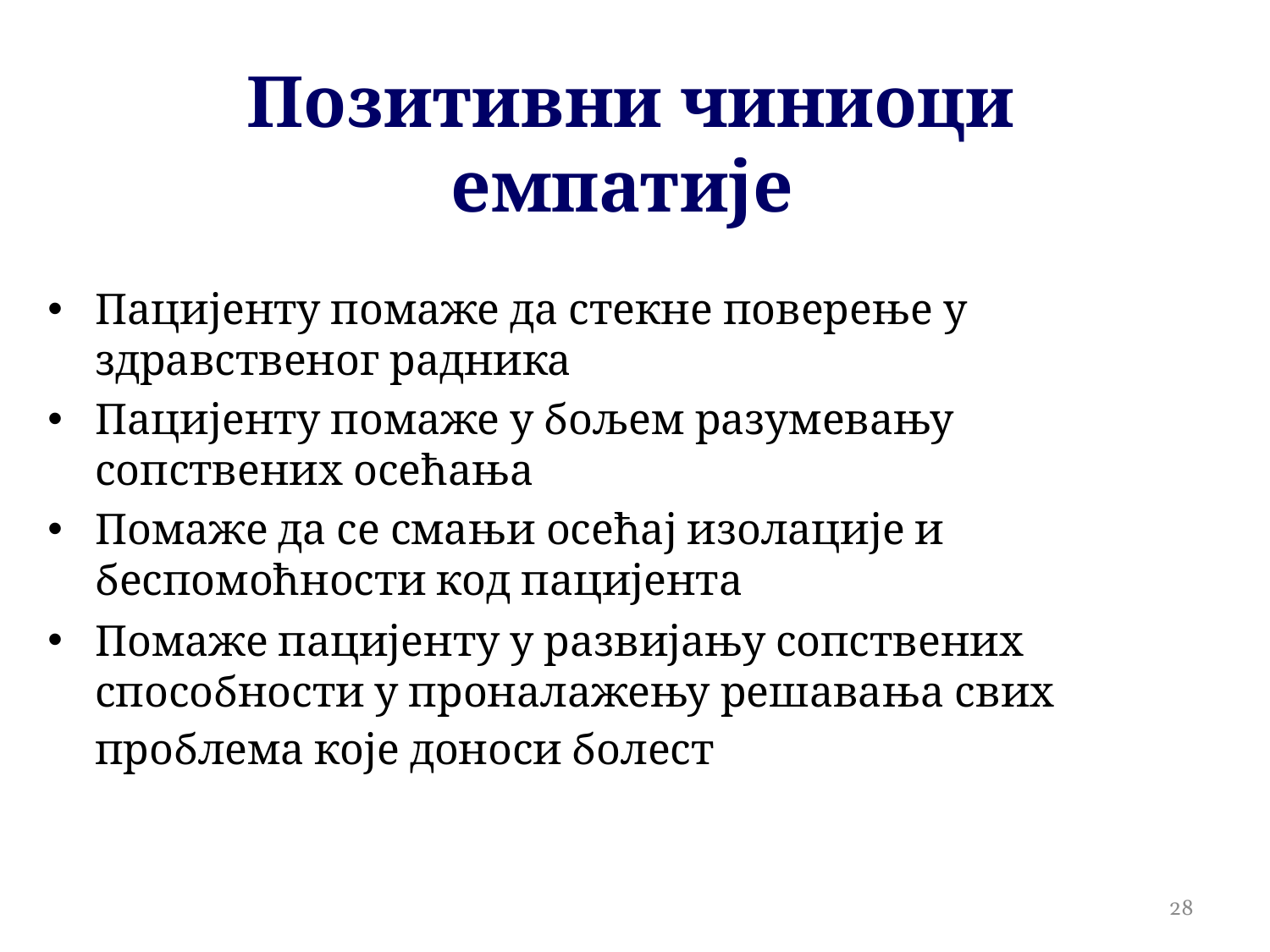

# Позитивни чиниоци емпатије
Пацијенту помаже да стекне поверење у здравственог радника
Пацијенту помаже у бољем разумевању сопствених осећања
Помаже да се смањи осећај изолације и беспомоћности код пацијента
Помаже пацијенту у развијању сопствених способности у проналажењу решавања свих проблема које доноси болест

28